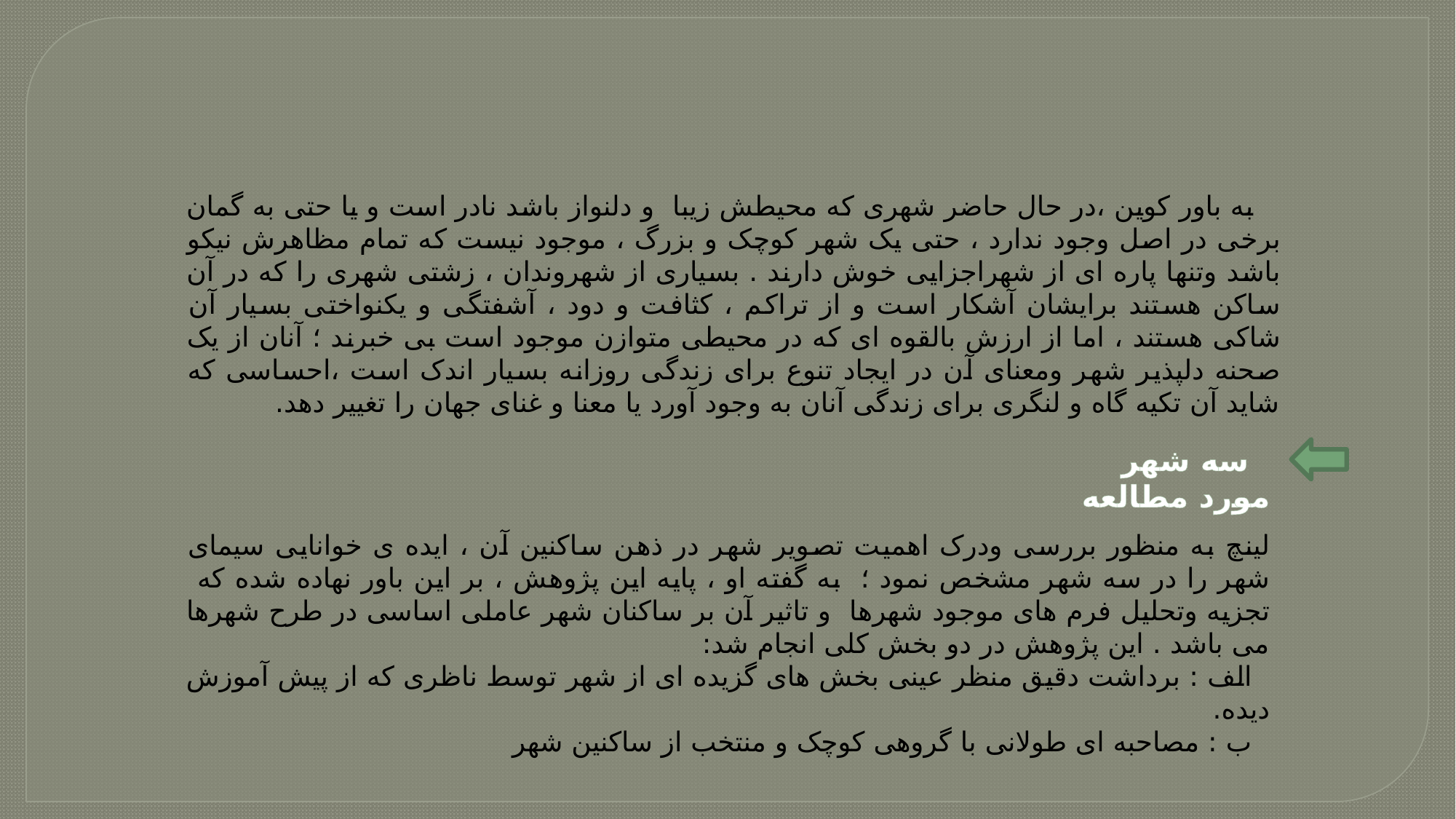

به باور کوین ،در حال حاضر شهری که محیطش زیبا  و دلنواز باشد نادر است و یا حتی به گمان برخی در اصل وجود ندارد ، حتی یک شهر کوچک و بزرگ ، موجود نیست که تمام مظاهرش نیکو باشد وتنها پاره ای از شهراجزایی خوش دارند . بسیاری از شهروندان ، زشتی شهری را که در آن ساکن هستند برایشان آشکار است و از تراکم ، کثافت و دود ، آشفتگی و یکنواختی بسیار آن شاکی هستند ، اما از ارزش بالقوه ای که در محیطی متوازن موجود است بی خبرند ؛ آنان از یک صحنه دلپذیر شهر ومعنای آن در ایجاد تنوع برای زندگی روزانه بسیار اندک است ،احساسی که شاید آن تکیه گاه و لنگری برای زندگی آنان به وجود آورد یا معنا و غنای جهان را تغییر دهد.
  سه شهر مورد مطالعه

لینچ به منظور بررسی ودرک اهمیت تصویر شهر در ذهن ساکنین آن ، ایده ی خوانایی سیمای شهر را در سه شهر مشخص نمود ؛  به گفته او ، پایه این پژوهش ، بر این باور نهاده شده که  تجزیه وتحلیل فرم های موجود شهرها  و تاثیر آن بر ساکنان شهر عاملی اساسی در طرح شهرها می باشد . این پژوهش در دو بخش کلی انجام شد:
  الف : برداشت دقیق منظر عینی بخش های گزیده ای از شهر توسط ناظری که از پیش آموزش دیده.
  ب : مصاحبه ای طولانی با گروهی کوچک و منتخب از ساکنین شهر